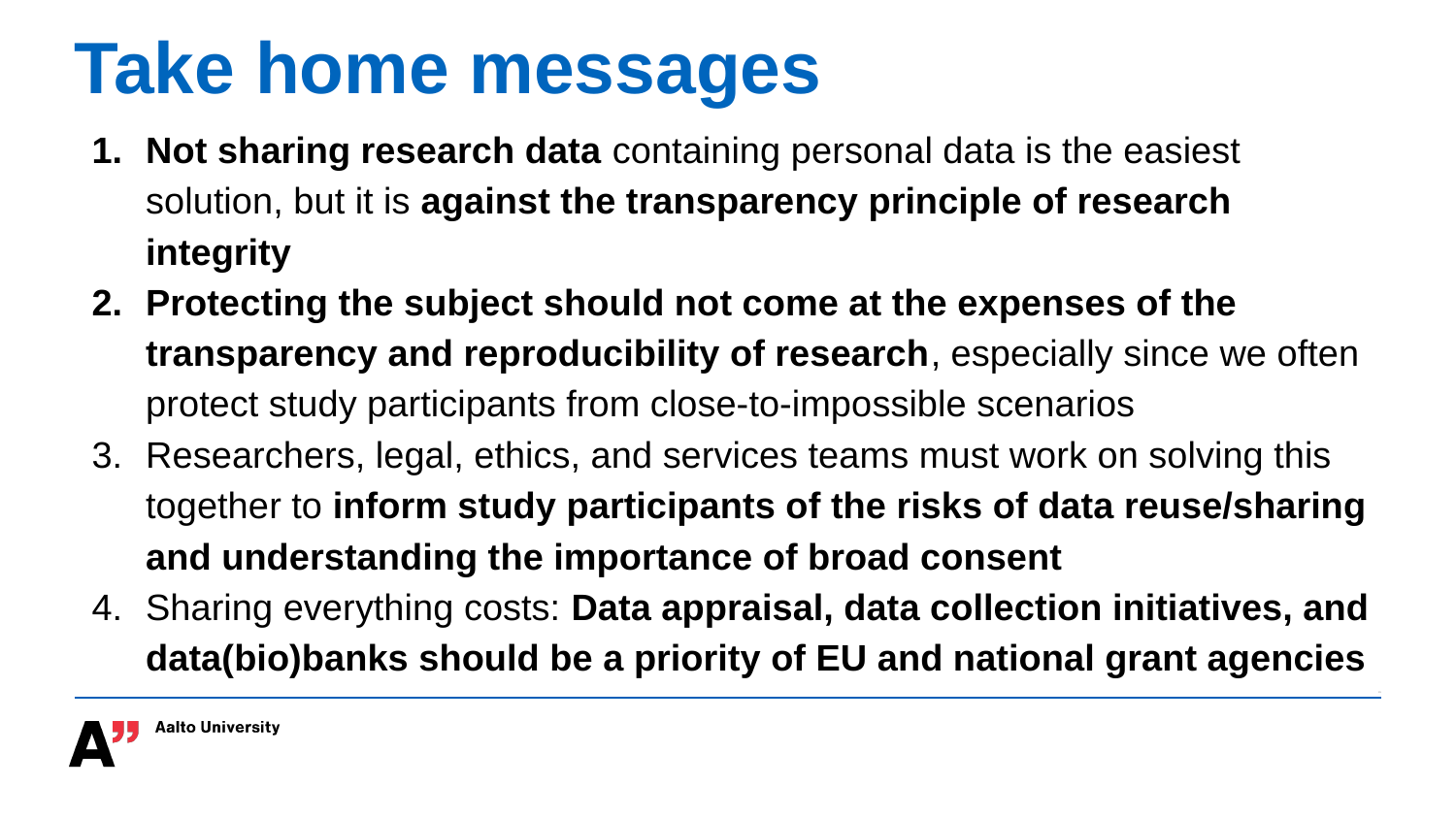

# Take home messages
Not sharing research data containing personal data is the easiest solution, but it is against the transparency principle of research integrity
Protecting the subject should not come at the expenses of the transparency and reproducibility of research, especially since we often protect study participants from close-to-impossible scenarios
Researchers, legal, ethics, and services teams must work on solving this together to inform study participants of the risks of data reuse/sharing and understanding the importance of broad consent
Sharing everything costs: Data appraisal, data collection initiatives, and data(bio)banks should be a priority of EU and national grant agencies
45